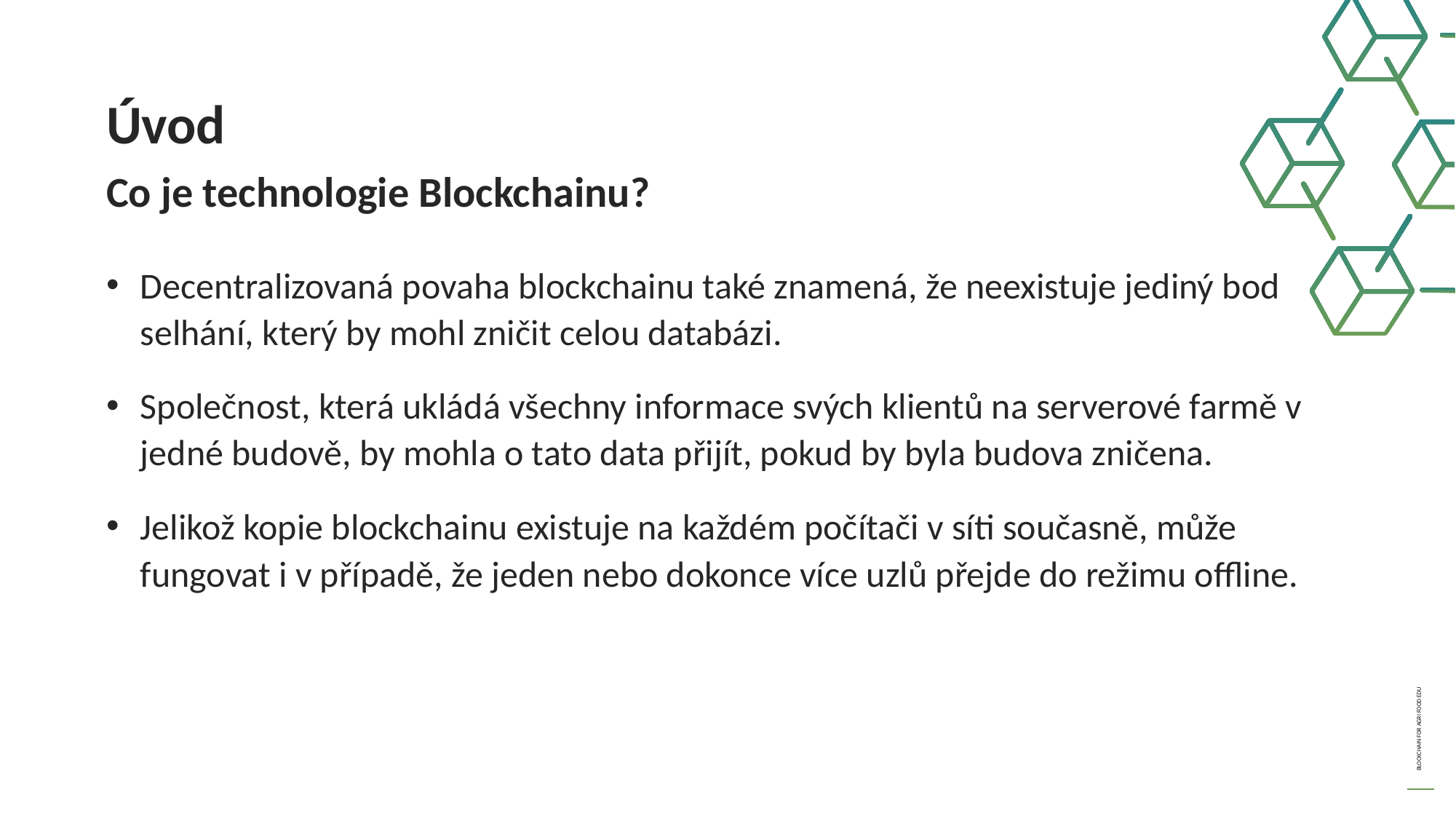

Úvod
Co je technologie Blockchainu?
Decentralizovaná povaha blockchainu také znamená, že neexistuje jediný bod selhání, který by mohl zničit celou databázi.
Společnost, která ukládá všechny informace svých klientů na serverové farmě v jedné budově, by mohla o tato data přijít, pokud by byla budova zničena.
Jelikož kopie blockchainu existuje na každém počítači v síti současně, může fungovat i v případě, že jeden nebo dokonce více uzlů přejde do režimu offline.